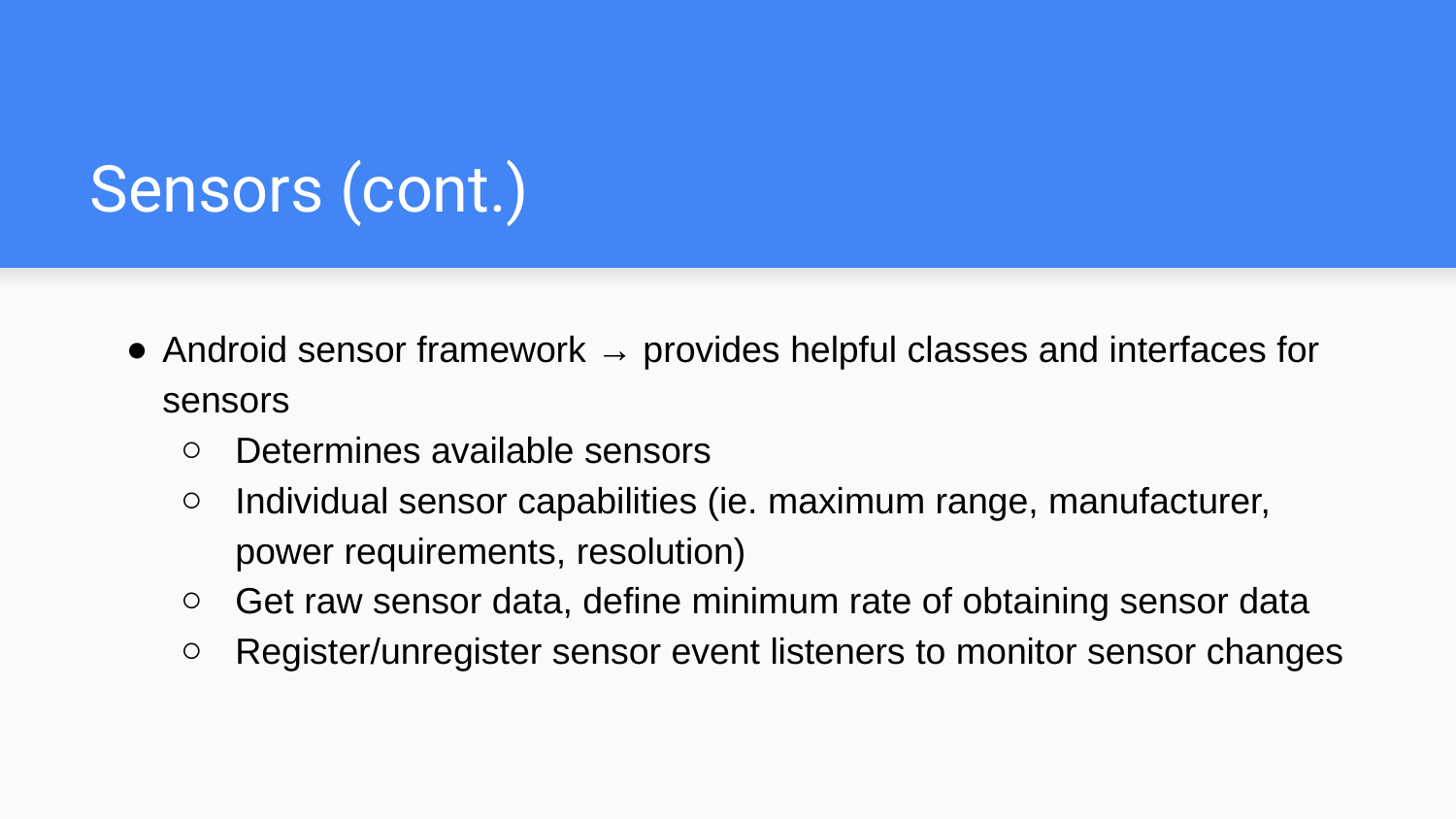

# Sensors (cont.)
Android sensor framework → provides helpful classes and interfaces for sensors
Determines available sensors
Individual sensor capabilities (ie. maximum range, manufacturer, power requirements, resolution)
Get raw sensor data, define minimum rate of obtaining sensor data
Register/unregister sensor event listeners to monitor sensor changes